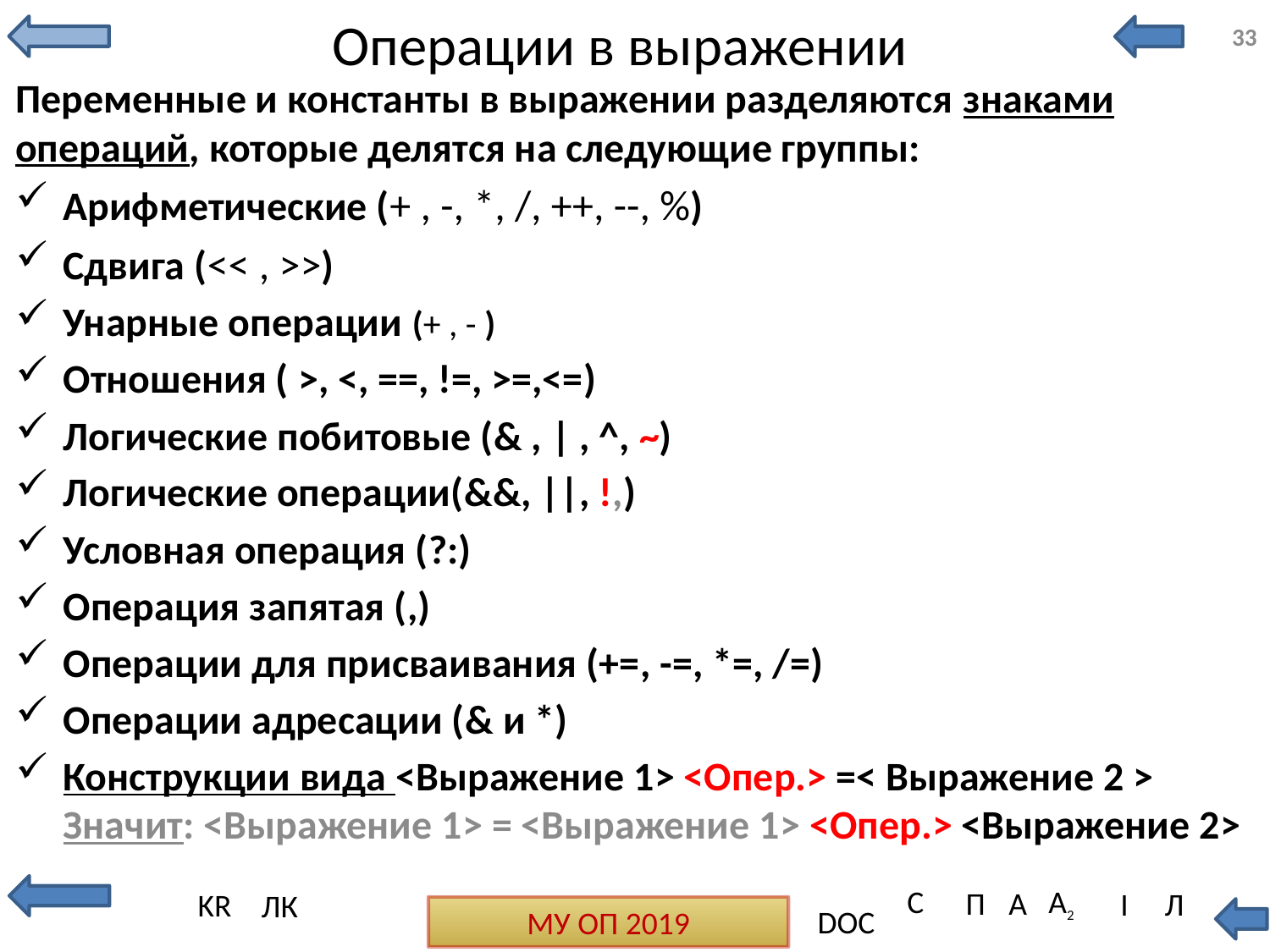

# Операции в выражении
33
Переменные и константы в выражении разделяются знаками операций, которые делятся на следующие группы:
Арифметические (+ , -, *, /, ++, --, %)
Сдвига (<< , >>)
Унарные операции (+ , - )
Отношения ( >, <, ==, !=, >=,<=)
Логические побитовые (& , | , ^, ~)
Логические операции(&&, ||, !,)
Условная операция (?:)
Операция запятая (,)
Операции для присваивания (+=, -=, *=, /=)
Операции адресации (& и *)
Конструкции вида <Выражение 1> <Опер.> =< Выражение 2 > Значит: <Выражение 1> = <Выражение 1> <Опер.> <Выражение 2>